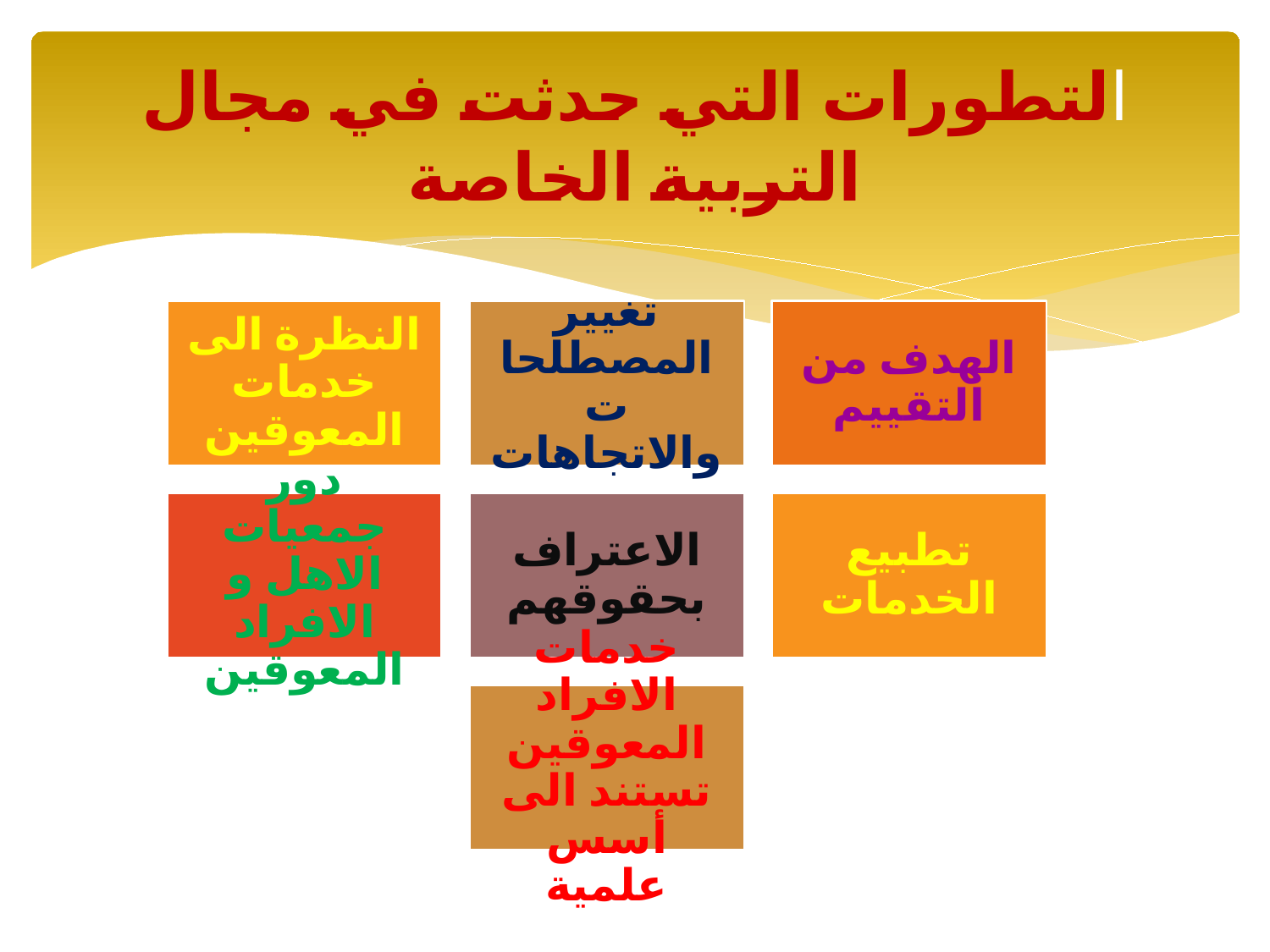

# التطورات التي حدثت في مجال التربية الخاصة
النظرة الى خدمات المعوقين
تغيير المصطلحات والاتجاهات
الهدف من التقييم
دور جمعيات الاهل و الافراد المعوقين
الاعتراف بحقوقهم
تطبيع الخدمات
خدمات الافراد المعوقين تستند الى أسس علمية